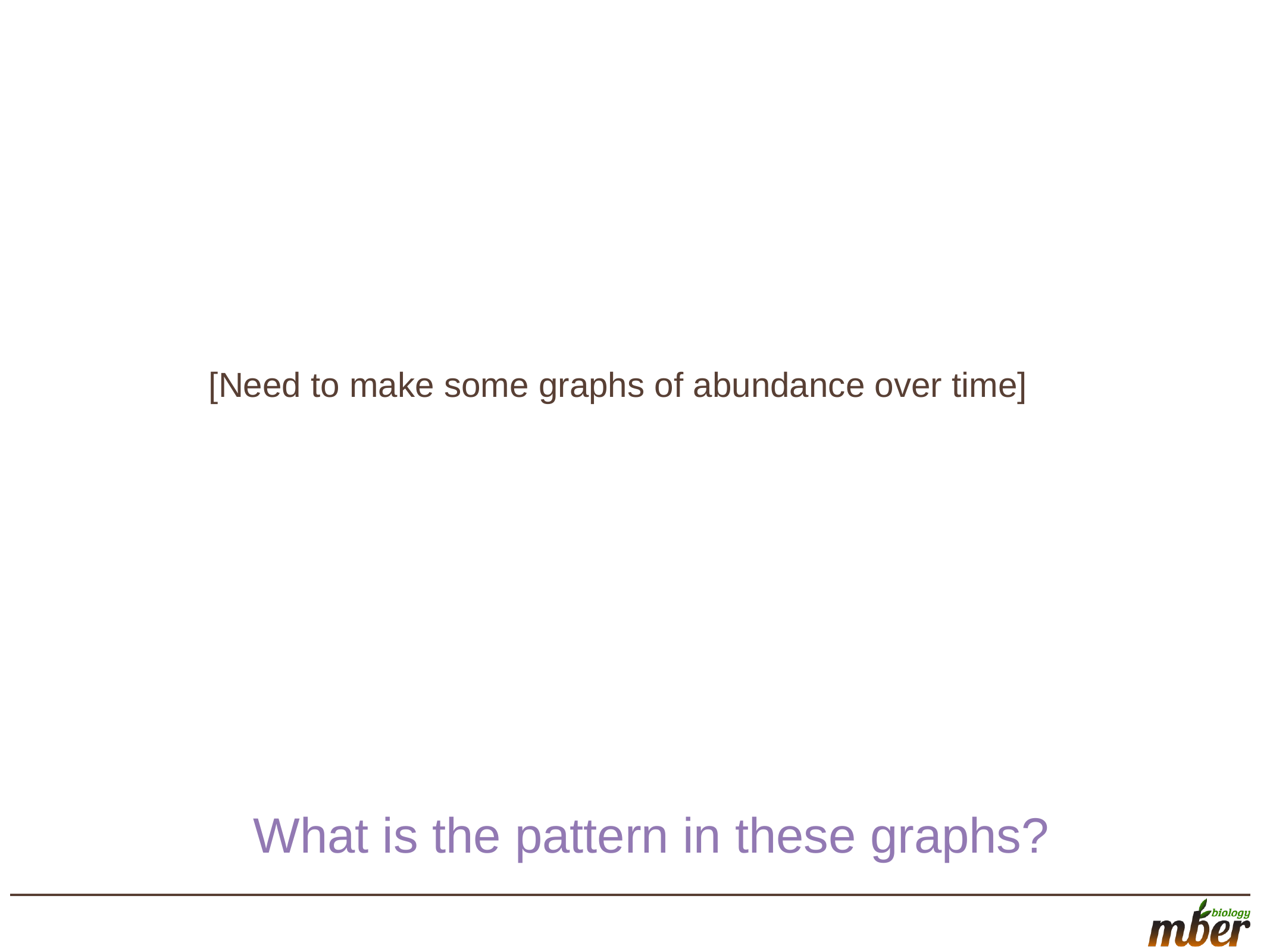

[Need to make some graphs of abundance over time]
What is the pattern in these graphs?